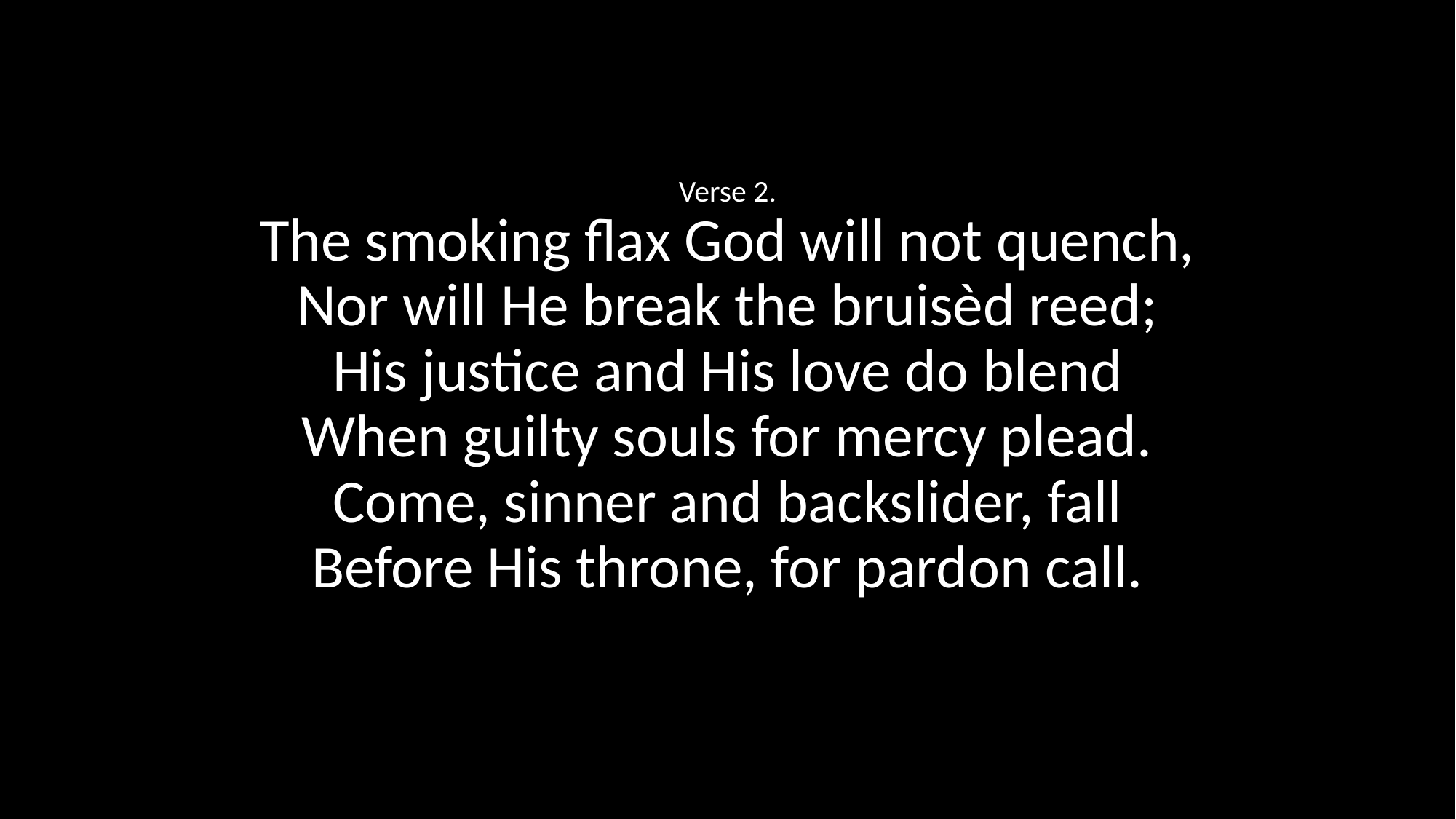

Verse 2.
The smoking flax God will not quench,
Nor will He break the bruisèd reed;
His justice and His love do blend
When guilty souls for mercy plead.
Come, sinner and backslider, fall
Before His throne, for pardon call.